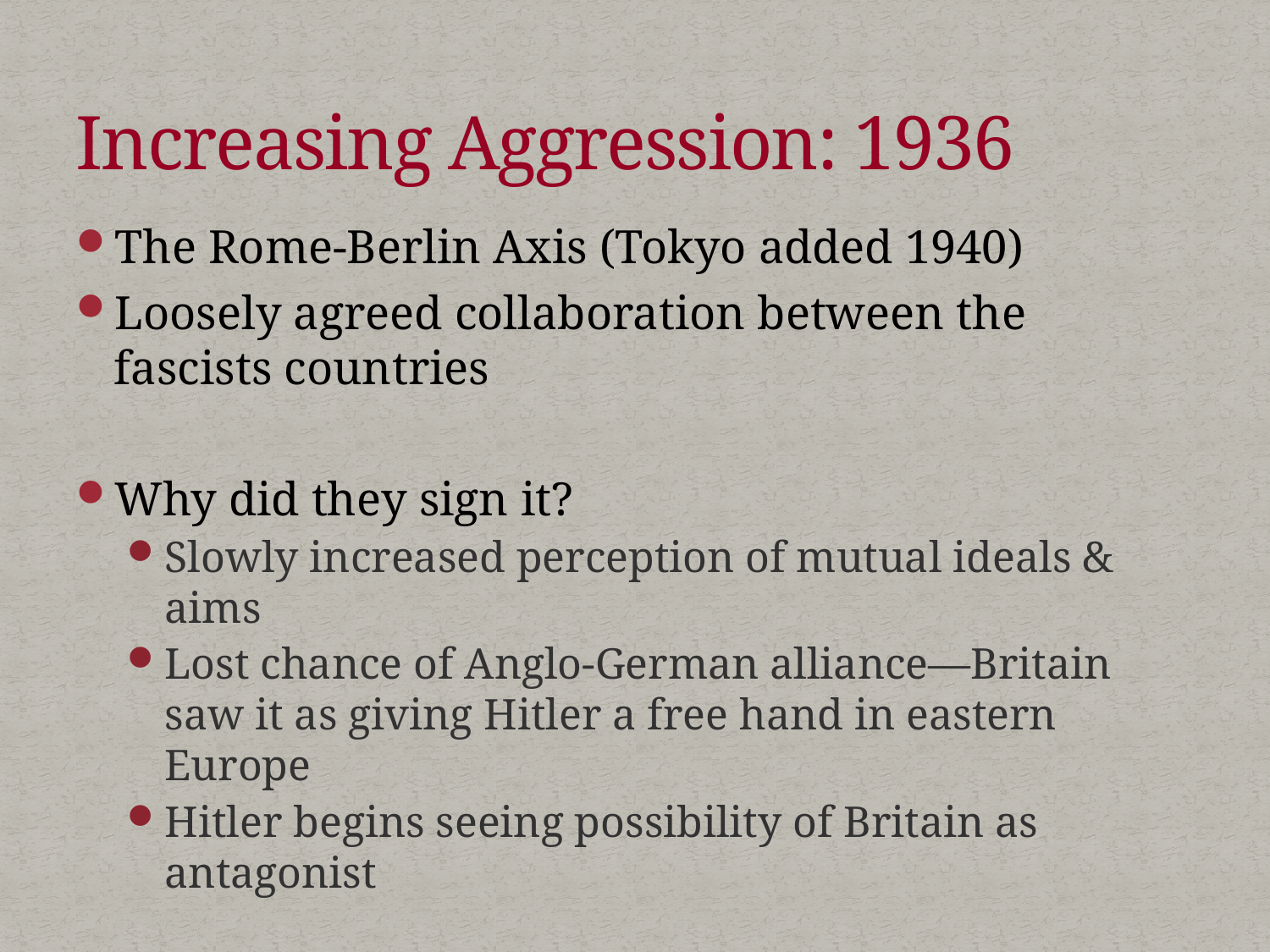

# Increasing Aggression: 1936
The Rome-Berlin Axis (Tokyo added 1940)
Loosely agreed collaboration between the fascists countries

Why did they sign it?
Slowly increased perception of mutual ideals & aims
Lost chance of Anglo-German alliance—Britain saw it as giving Hitler a free hand in eastern Europe
Hitler begins seeing possibility of Britain as antagonist